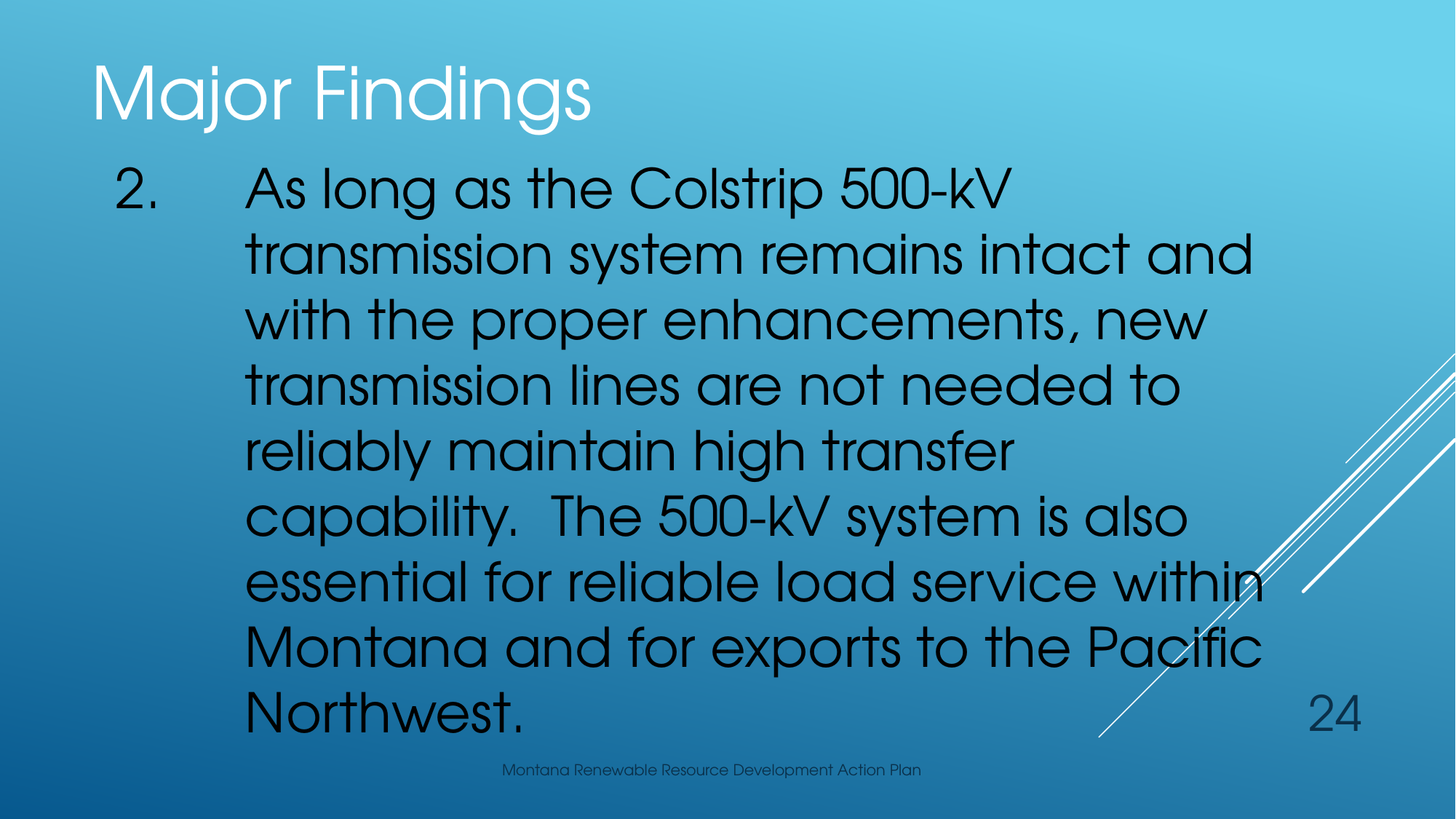

Major Findings
As long as the Colstrip 500-kV transmission system remains intact and with the proper enhancements, new transmission lines are not needed to reliably maintain high transfer capability.  The 500-kV system is also essential for reliable load service within Montana and for exports to the Pacific Northwest.
24
Montana Renewable Resource Development Action Plan